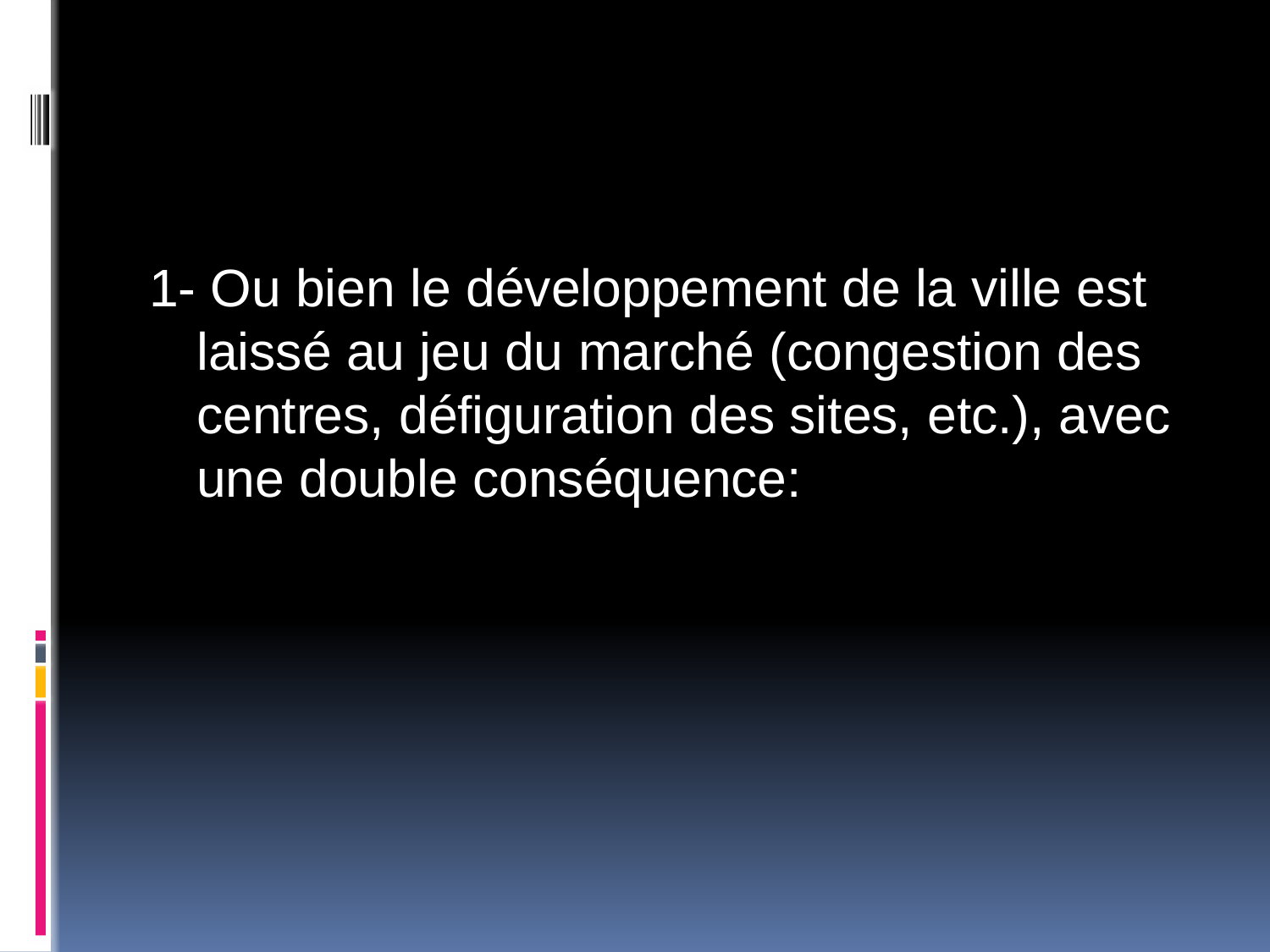

#
1- Ou bien le développement de la ville est laissé au jeu du marché (congestion des centres, défiguration des sites, etc.), avec une double conséquence: